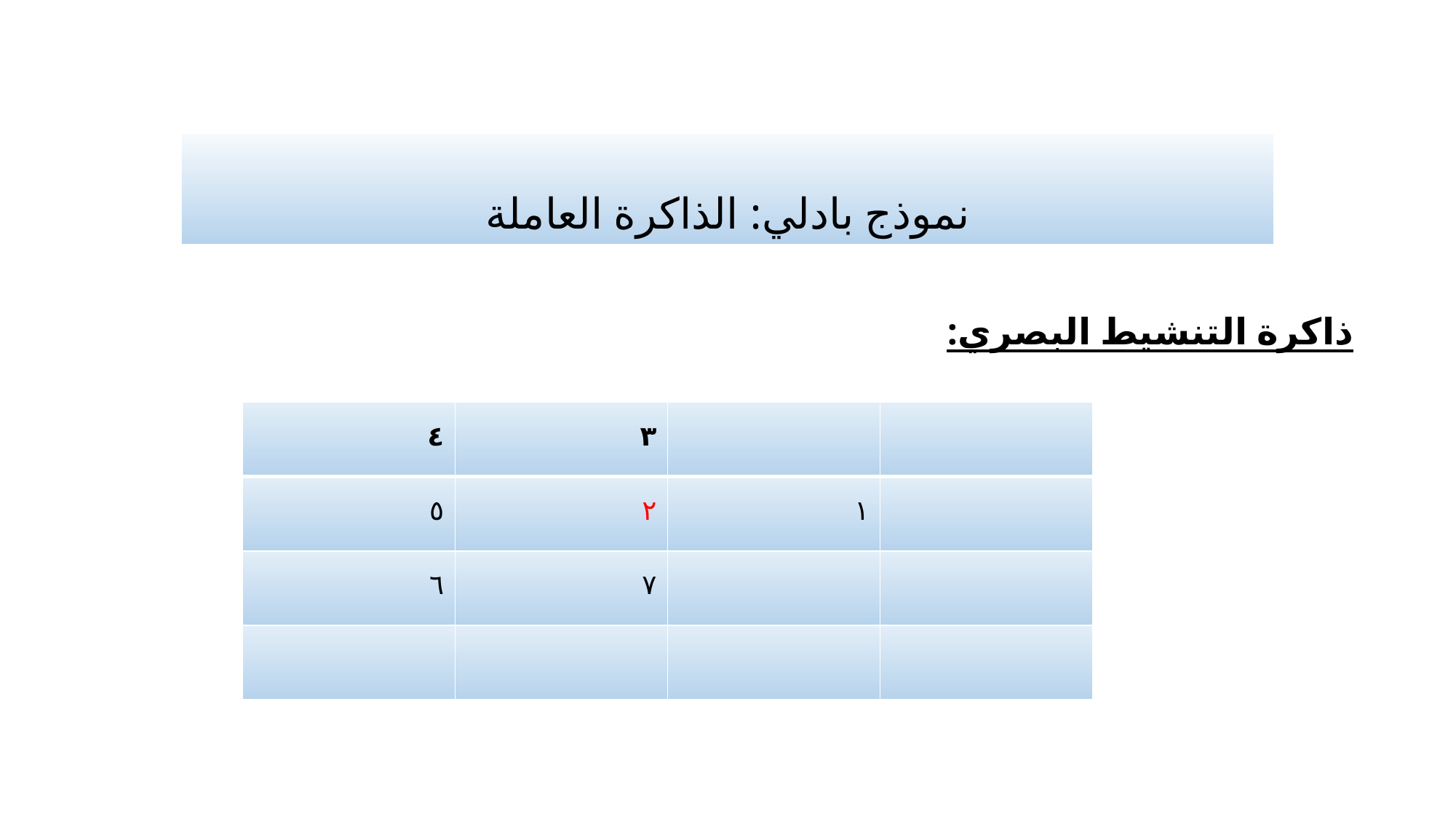

# نموذج بادلي: الذاكرة العاملة
ذاكرة التنشيط البصري:

| ٤ | ٣ |  |  |
| --- | --- | --- | --- |
| ٥ | ٢ | ١ |  |
| ٦ | ٧ |  |  |
|  |  |  |  |